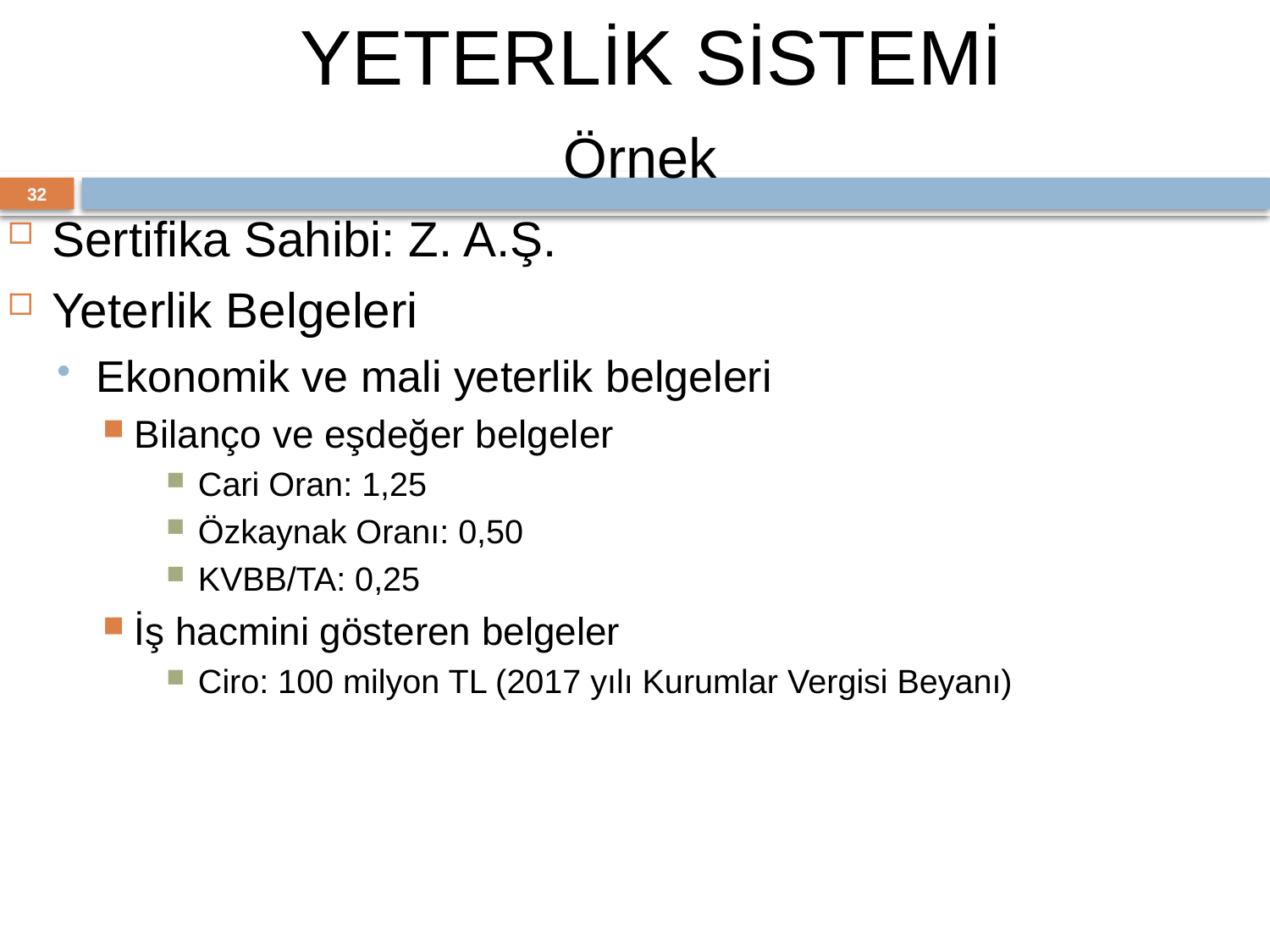

# YETERLİK SİSTEMİ Örnek
32
Sertifika Sahibi: Z. A.Ş.
Yeterlik Belgeleri
Ekonomik ve mali yeterlik belgeleri
Bilanço ve eşdeğer belgeler
Cari Oran: 1,25
Özkaynak Oranı: 0,50
KVBB/TA: 0,25
İş hacmini gösteren belgeler
Ciro: 100 milyon TL (2017 yılı Kurumlar Vergisi Beyanı)